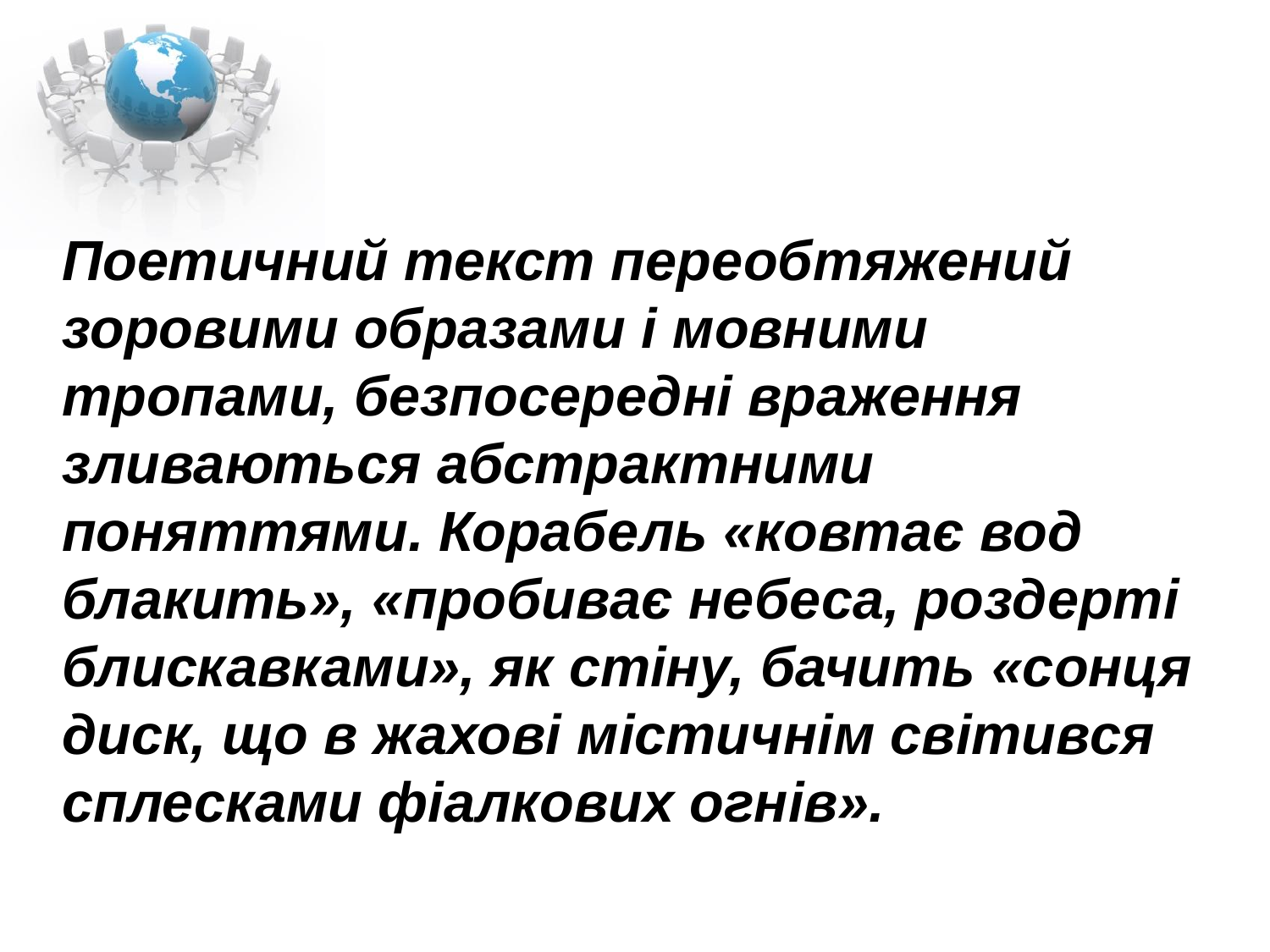

Поетичний текст переобтяжений зоровими образами і мовними тропами, безпосередні враження зливаються абстрактними поняттями. Корабель «ковтає вод блакить», «пробиває небеса, роздерті блискавками», як стіну, бачить «сонця диск, що в жахові містичнім світив­ся сплесками фіалкових огнів».